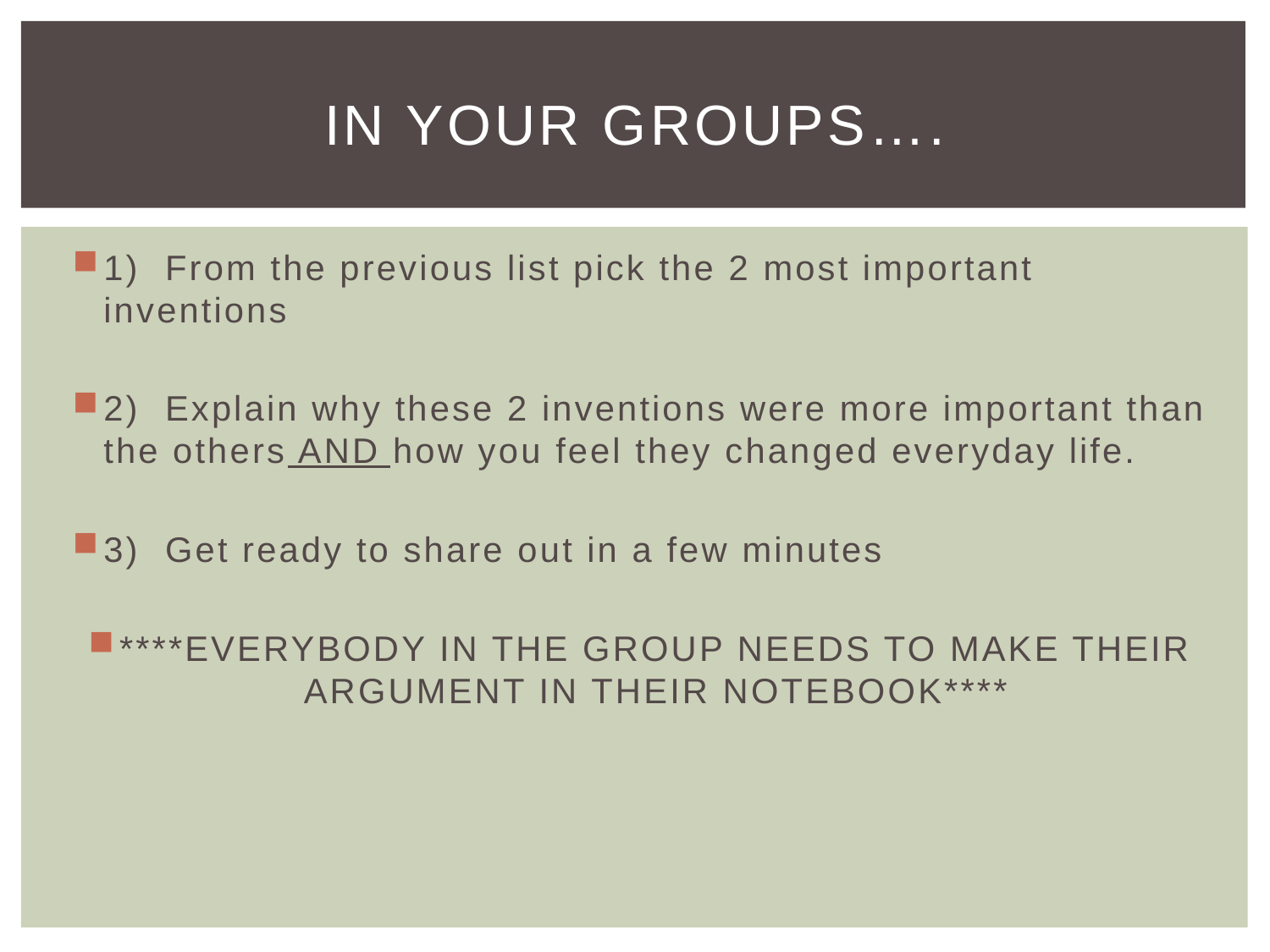

# In your Groups….
1)  From the previous list pick the 2 most important inventions

2)  Explain why these 2 inventions were more important than the others AND how you feel they changed everyday life.

3)  Get ready to share out in a few minutes

****EVERYBODY IN THE GROUP NEEDS TO MAKE THEIR ARGUMENT IN THEIR NOTEBOOK****